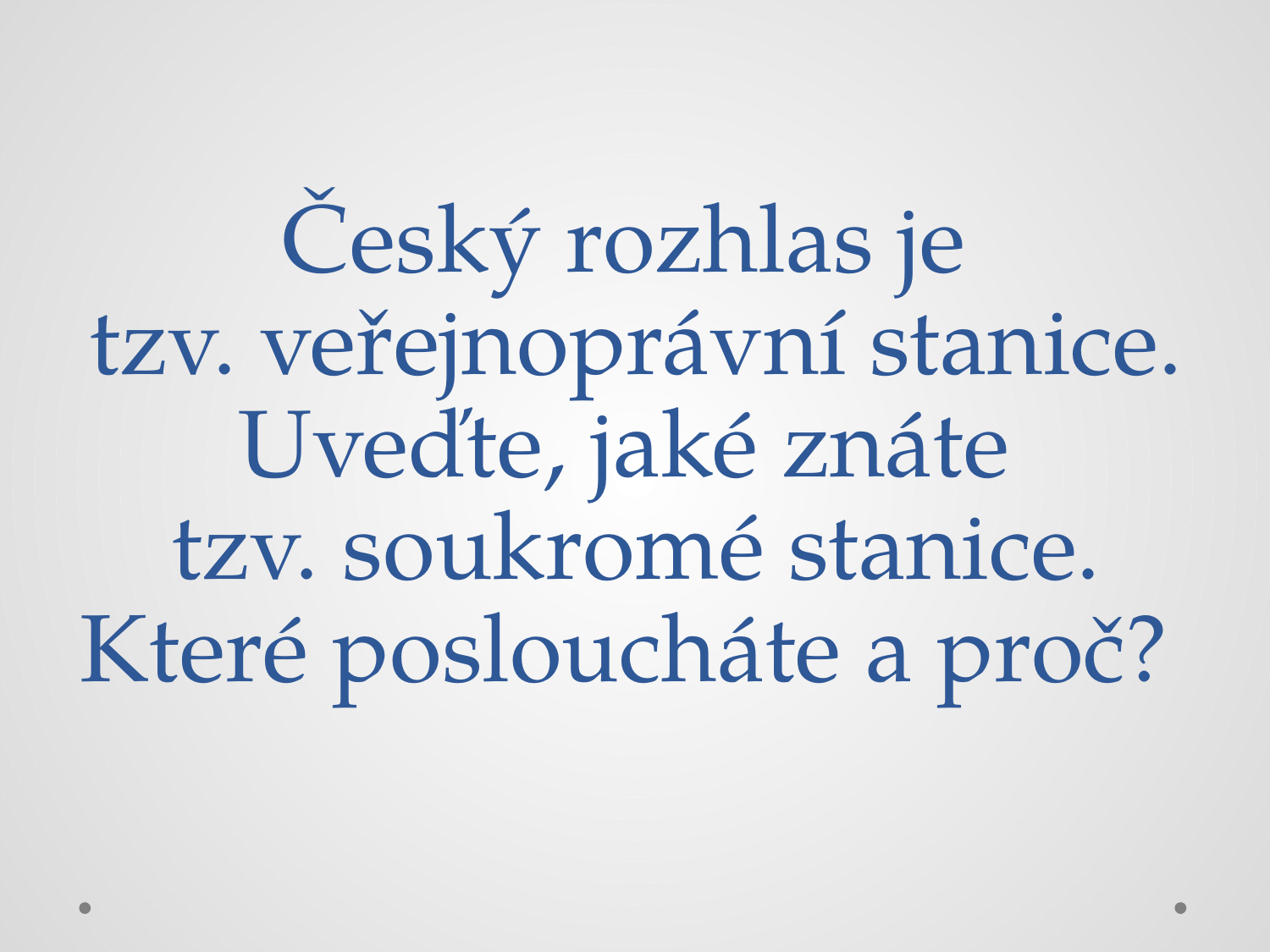

# Český rozhlas je tzv. veřejnoprávní stanice. Uveďte, jaké znáte tzv. soukromé stanice. Které posloucháte a proč?